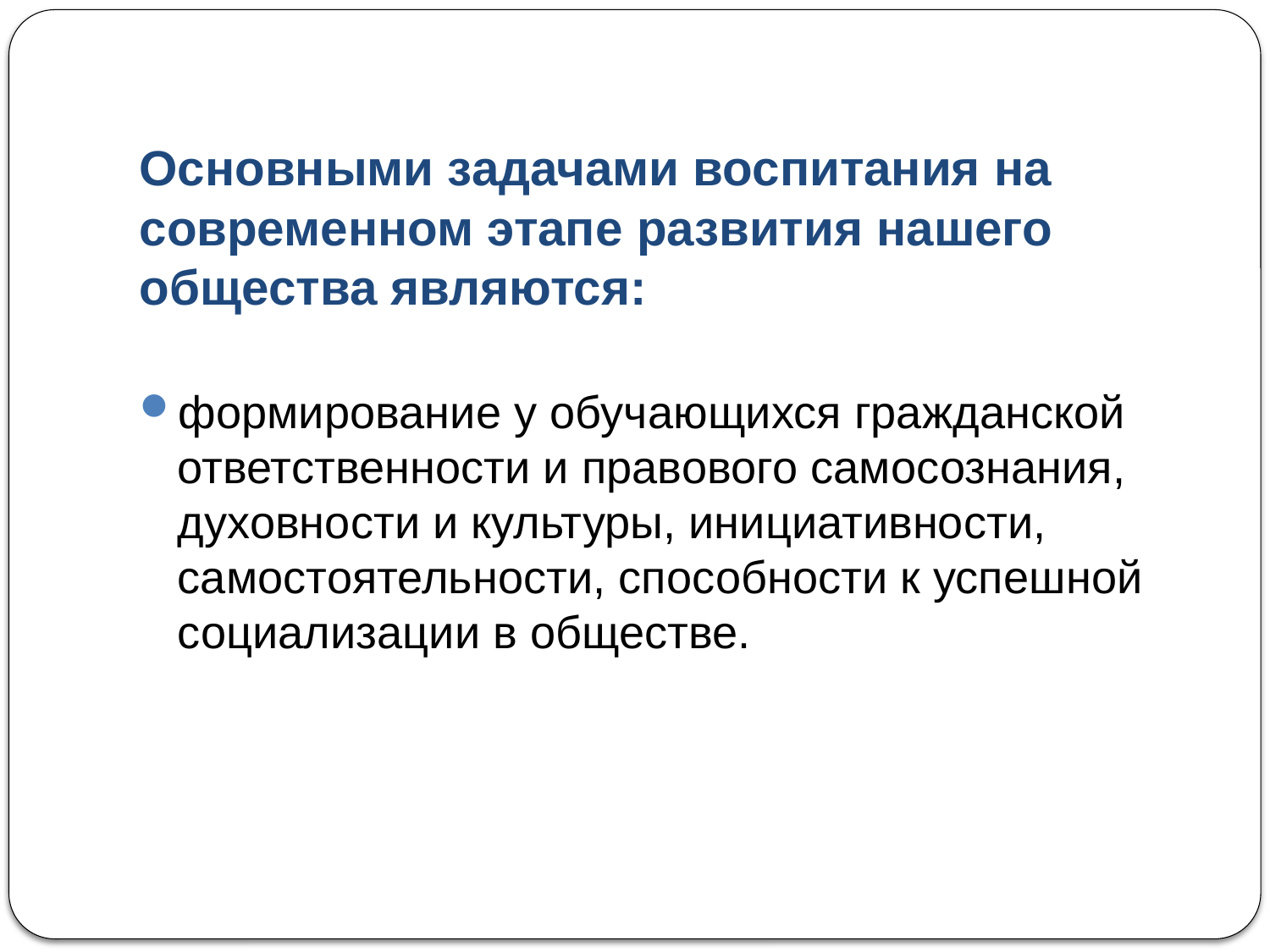

# Основными задачами воспитания на современном этапе развития нашего общества являются:
формирование у обучающихся гражданской ответственности и правового самосознания, духовности и культуры, инициативности, самостоятельности, способности к успешной социализации в обществе.